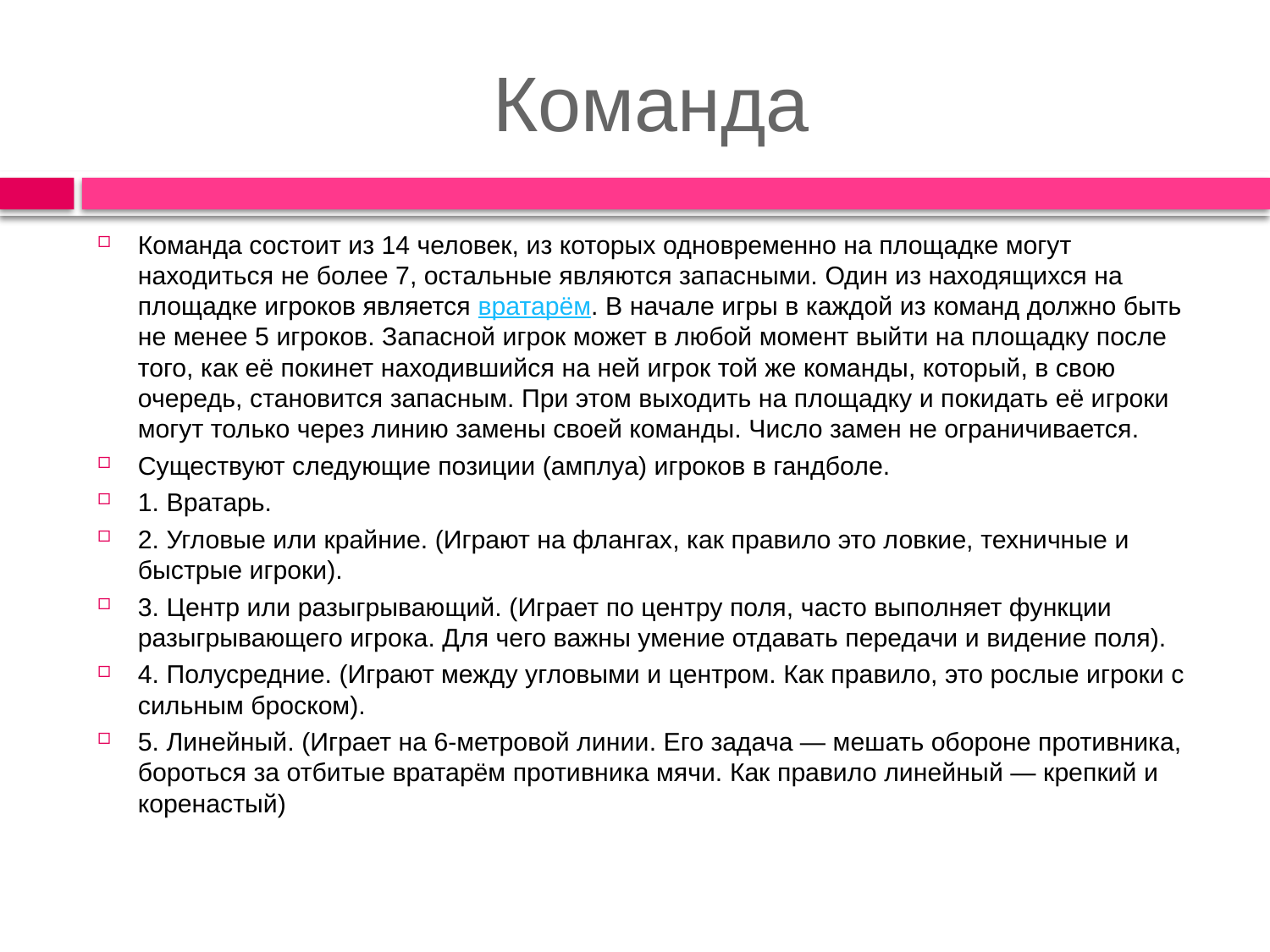

# Команда
Команда состоит из 14 человек, из которых одновременно на площадке могут находиться не более 7, остальные являются запасными. Один из находящихся на площадке игроков является вратарём. В начале игры в каждой из команд должно быть не менее 5 игроков. Запасной игрок может в любой момент выйти на площадку после того, как её покинет находившийся на ней игрок той же команды, который, в свою очередь, становится запасным. При этом выходить на площадку и покидать её игроки могут только через линию замены своей команды. Число замен не ограничивается.
Существуют следующие позиции (амплуа) игроков в гандболе.
1. Вратарь.
2. Угловые или крайние. (Играют на флангах, как правило это ловкие, техничные и быстрые игроки).
3. Центр или разыгрывающий. (Играет по центру поля, часто выполняет функции разыгрывающего игрока. Для чего важны умение отдавать передачи и видение поля).
4. Полусредние. (Играют между угловыми и центром. Как правило, это рослые игроки с сильным броском).
5. Линейный. (Играет на 6-метровой линии. Его задача — мешать обороне противника, бороться за отбитые вратарём противника мячи. Как правило линейный — крепкий и коренастый)